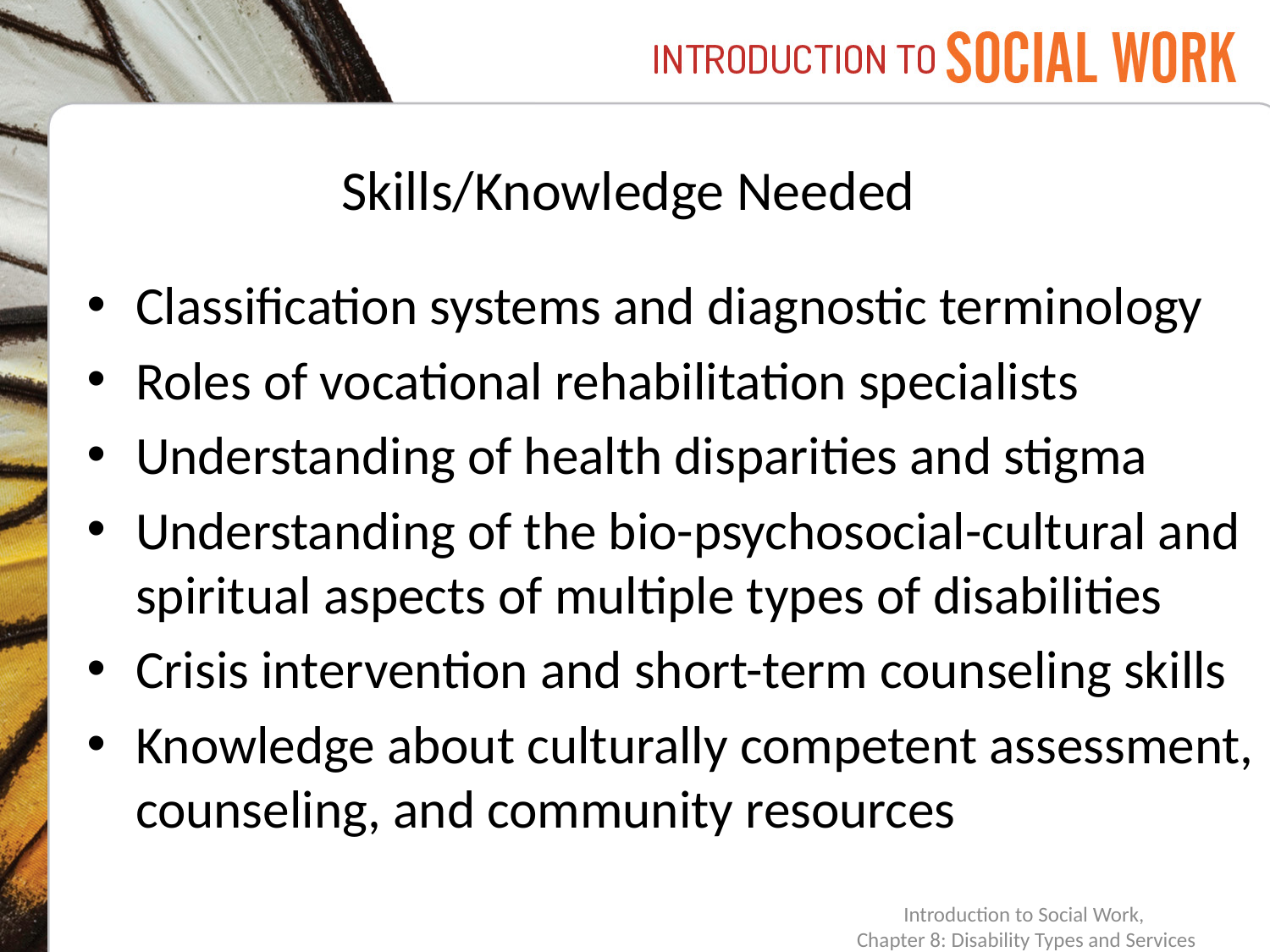

# Skills/Knowledge Needed
Classification systems and diagnostic terminology
Roles of vocational rehabilitation specialists
Understanding of health disparities and stigma
Understanding of the bio-psychosocial-cultural and spiritual aspects of multiple types of disabilities
Crisis intervention and short-term counseling skills
Knowledge about culturally competent assessment, counseling, and community resources

Introduction to Social Work,
Chapter 8: Disability Types and Services